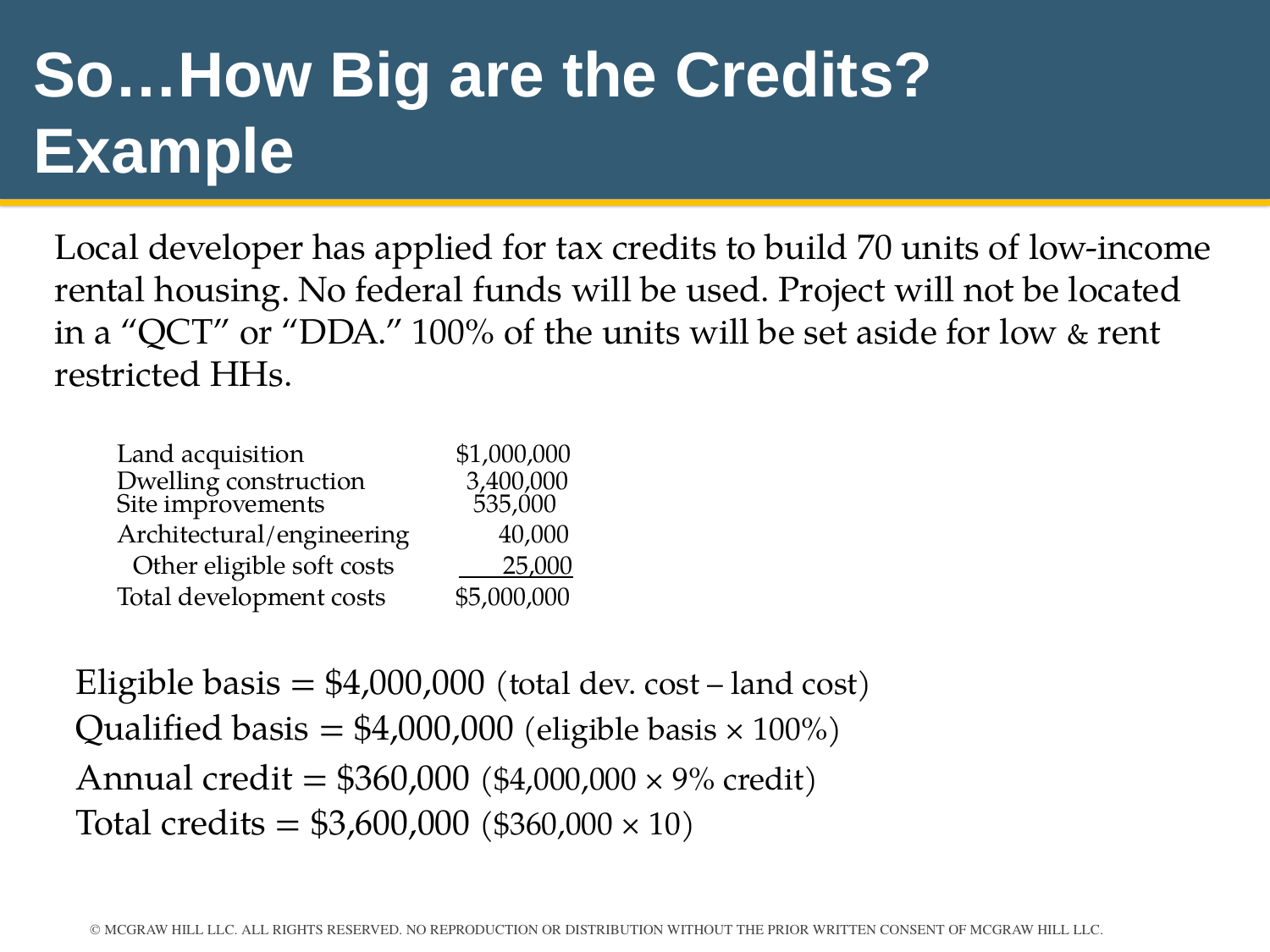

# So…How Big are the Credits? Example
Local developer has applied for tax credits to build 70 units of low-income rental housing. No federal funds will be used. Project will not be located in a “QCT” or “DDA.” 100% of the units will be set aside for low & rent restricted HHs.
	Land acquisition                        $1,000,000
	Dwelling construction                3,400,000              Site improvements	             535,000
	Architectural/engineering              40,000
         Other eligible soft costs                 25,000
	Total development costs           $5,000,000

Eligible basis = $4,000,000 (total dev. cost – land cost)
Qualified basis = $4,000,000 (eligible basis × 100%)
Annual credit = $360,000 ($4,000,000 × 9% credit)
Total credits = $3,600,000 ($360,000 × 10)
© MCGRAW HILL LLC. ALL RIGHTS RESERVED. NO REPRODUCTION OR DISTRIBUTION WITHOUT THE PRIOR WRITTEN CONSENT OF MCGRAW HILL LLC.